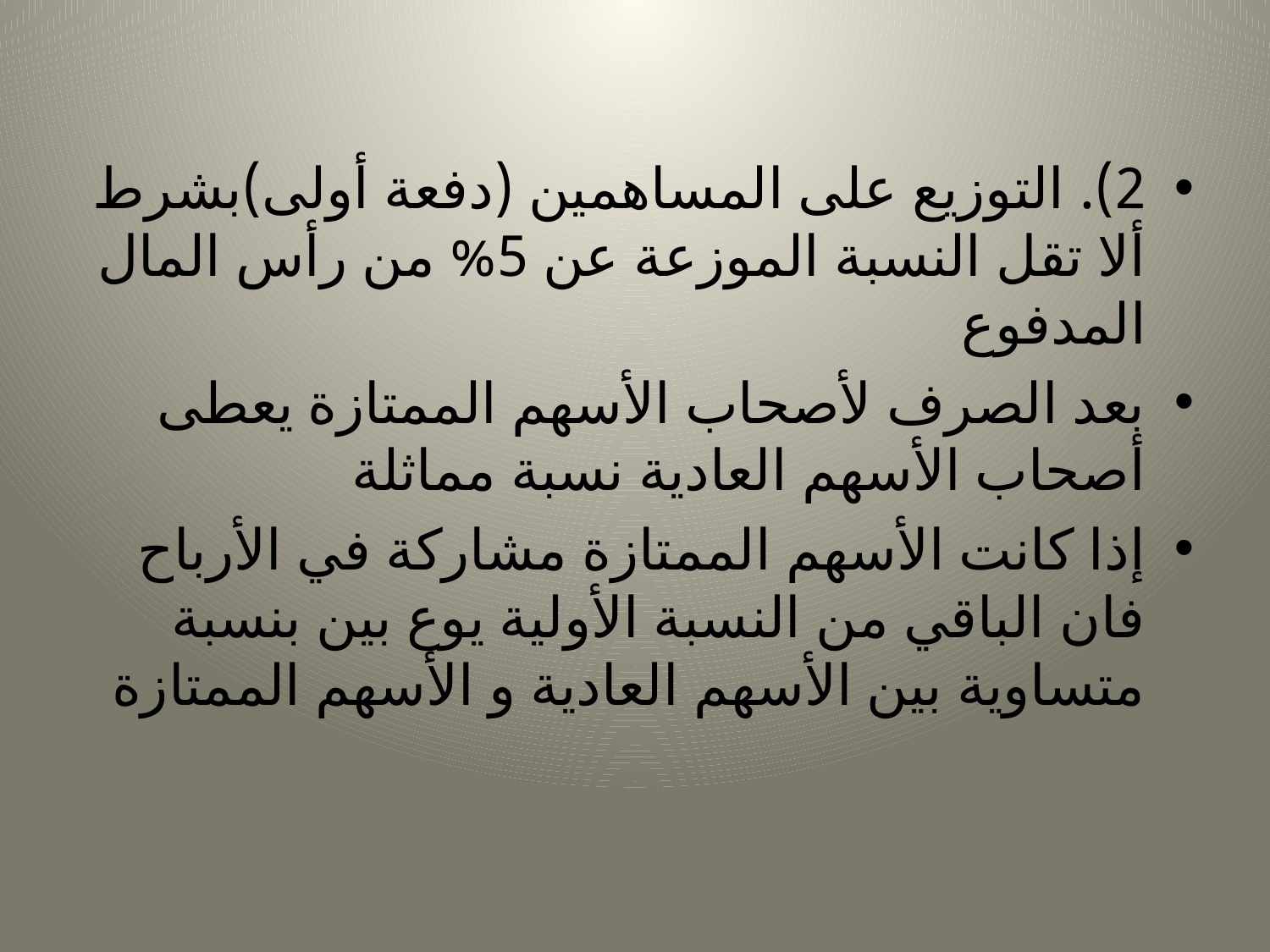

#
2). التوزيع على المساهمين (دفعة أولى)بشرط ألا تقل النسبة الموزعة عن 5% من رأس المال المدفوع
بعد الصرف لأصحاب الأسهم الممتازة يعطى أصحاب الأسهم العادية نسبة مماثلة
إذا كانت الأسهم الممتازة مشاركة في الأرباح فان الباقي من النسبة الأولية يوع بين بنسبة متساوية بين الأسهم العادية و الأسهم الممتازة